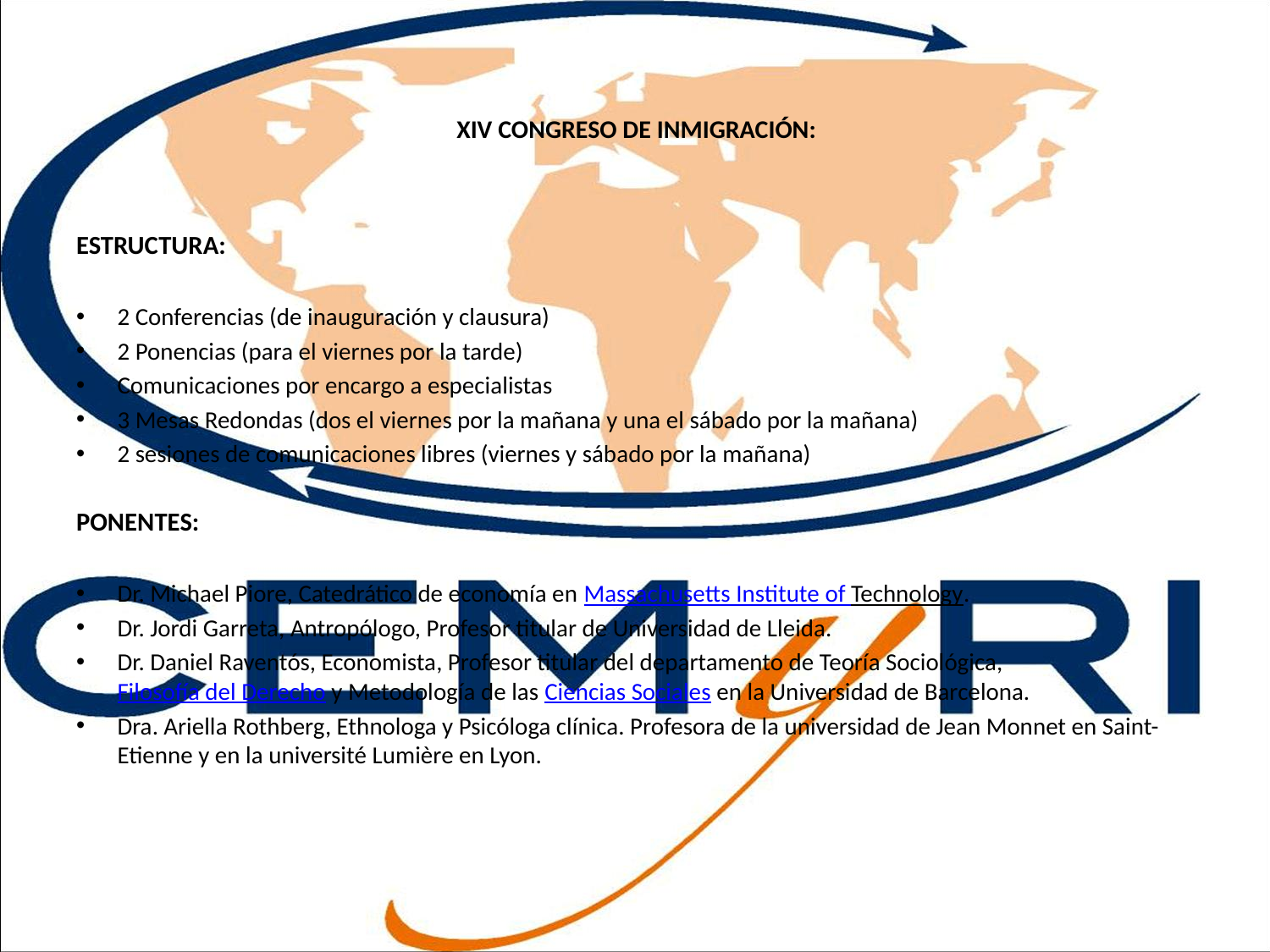

# XIV CONGRESO DE INMIGRACIÓN:
ESTRUCTURA:

2 Conferencias (de inauguración y clausura)
2 Ponencias (para el viernes por la tarde)
Comunicaciones por encargo a especialistas
3 Mesas Redondas (dos el viernes por la mañana y una el sábado por la mañana)
2 sesiones de comunicaciones libres (viernes y sábado por la mañana)

PONENTES:

Dr. Michael Piore, Catedrático de economía en Massachusetts Institute of Technology.
Dr. Jordi Garreta, Antropólogo, Profesor titular de Universidad de Lleida.
Dr. Daniel Raventós, Economista, Profesor titular del departamento de Teoría Sociológica, Filosofía del Derecho y Metodología de las Ciencias Sociales en la Universidad de Barcelona.
Dra. Ariella Rothberg, Ethnologa y Psicóloga clínica. Profesora de la universidad de Jean Monnet en Saint- Etienne y en la université Lumière en Lyon.